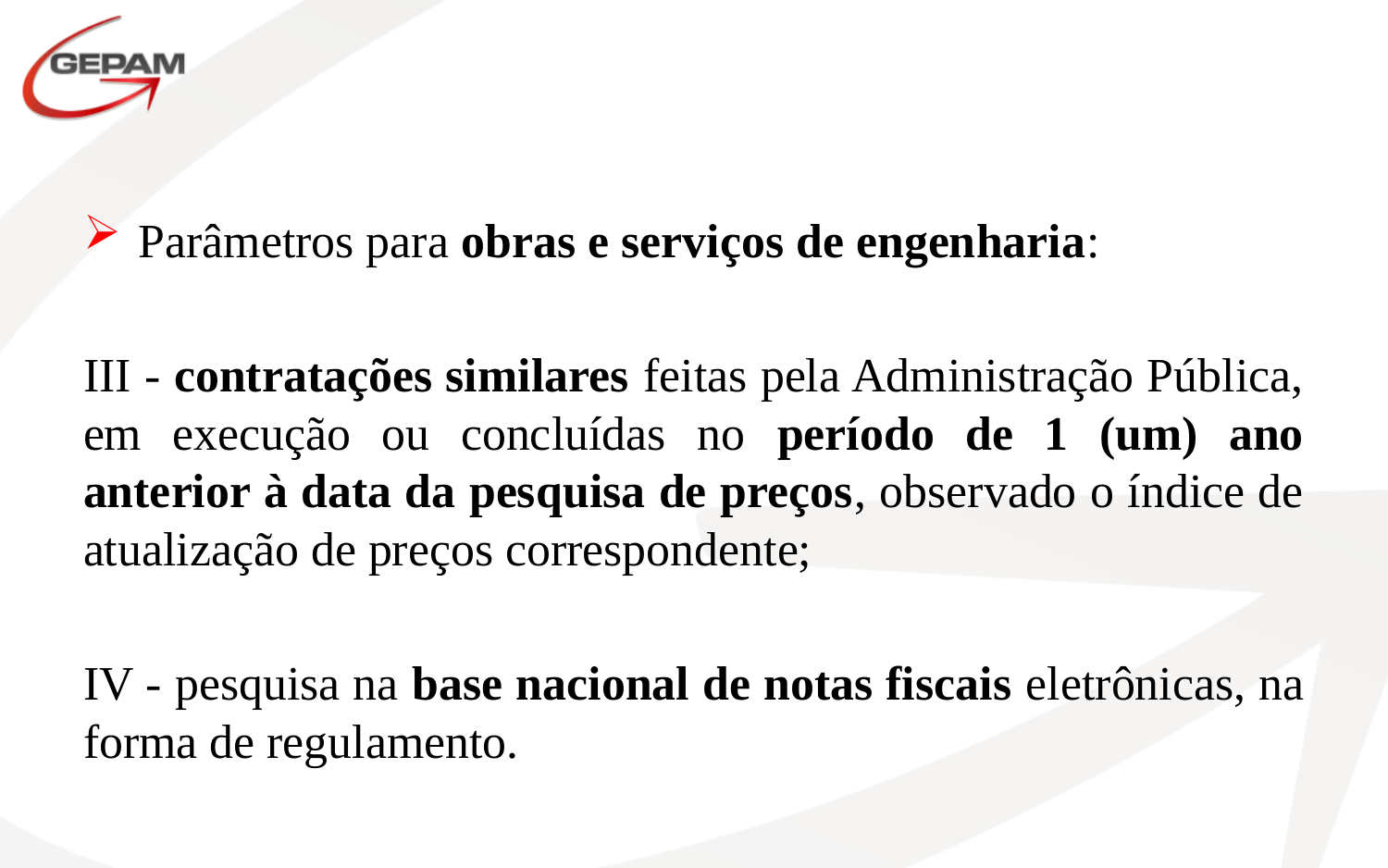

#
Parâmetros para obras e serviços de engenharia:

III - contratações similares feitas pela Administração Pública, em execução ou concluídas no período de 1 (um) ano anterior à data da pesquisa de preços, observado o índice de atualização de preços correspondente;

IV - pesquisa na base nacional de notas fiscais eletrônicas, na forma de regulamento.